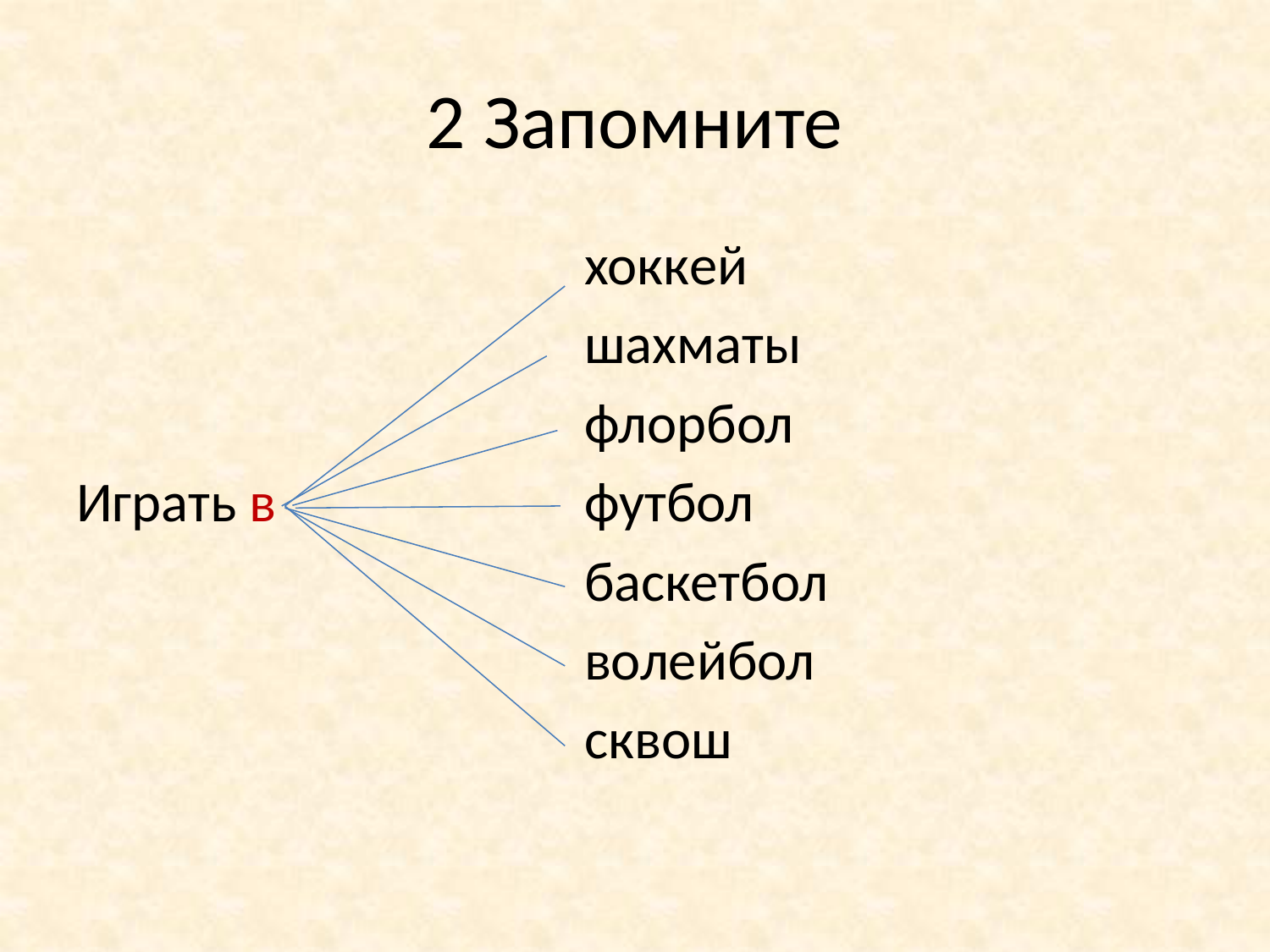

# 2 Запомните
				хоккей
				шахматы
				флорбол
Играть в			футбол
				баскетбол
				волейбол
				сквош